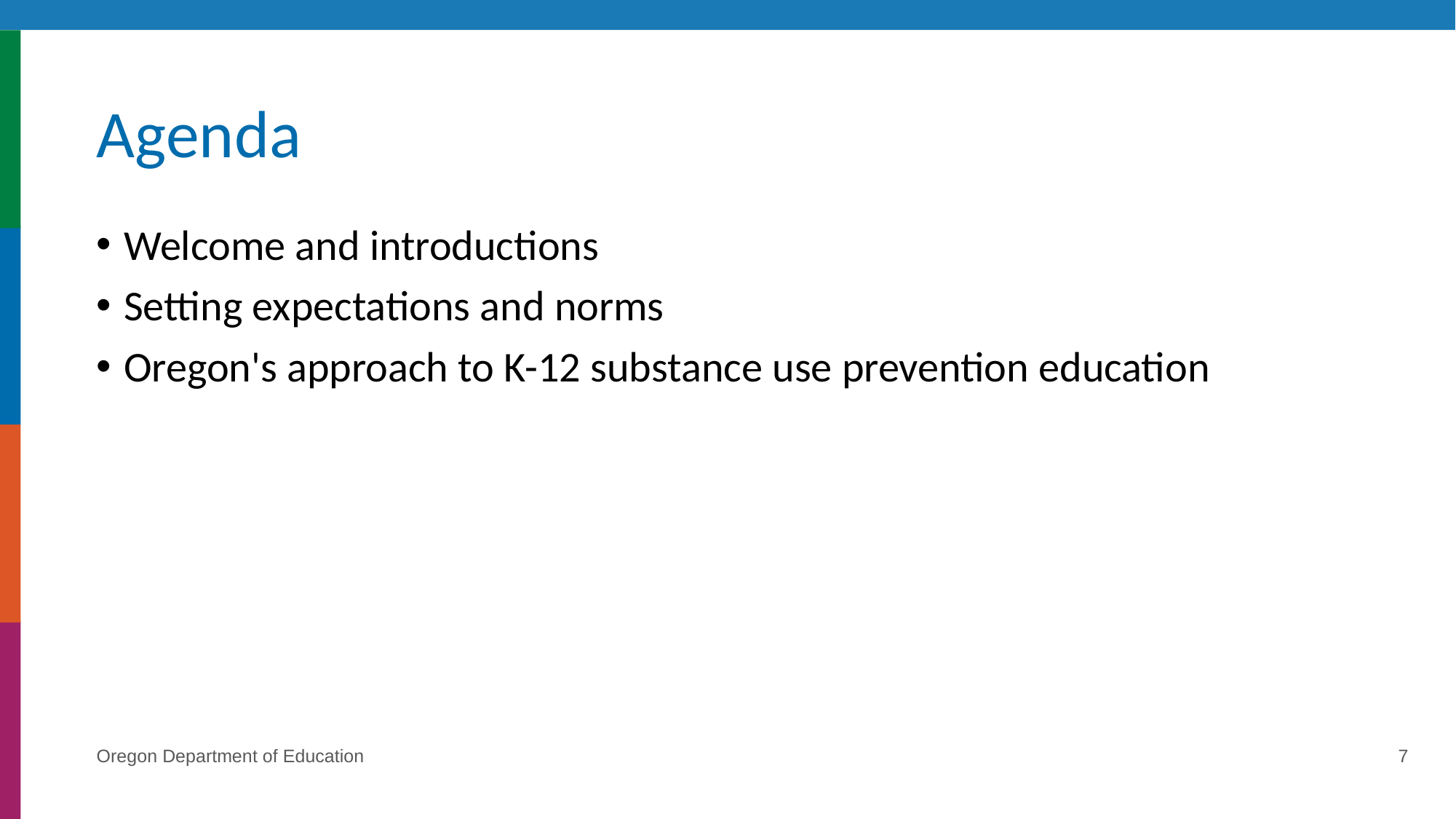

# Agenda
Welcome and introductions
Setting expectations and norms
Oregon's approach to K-12 substance use prevention education
Oregon Department of Education
7